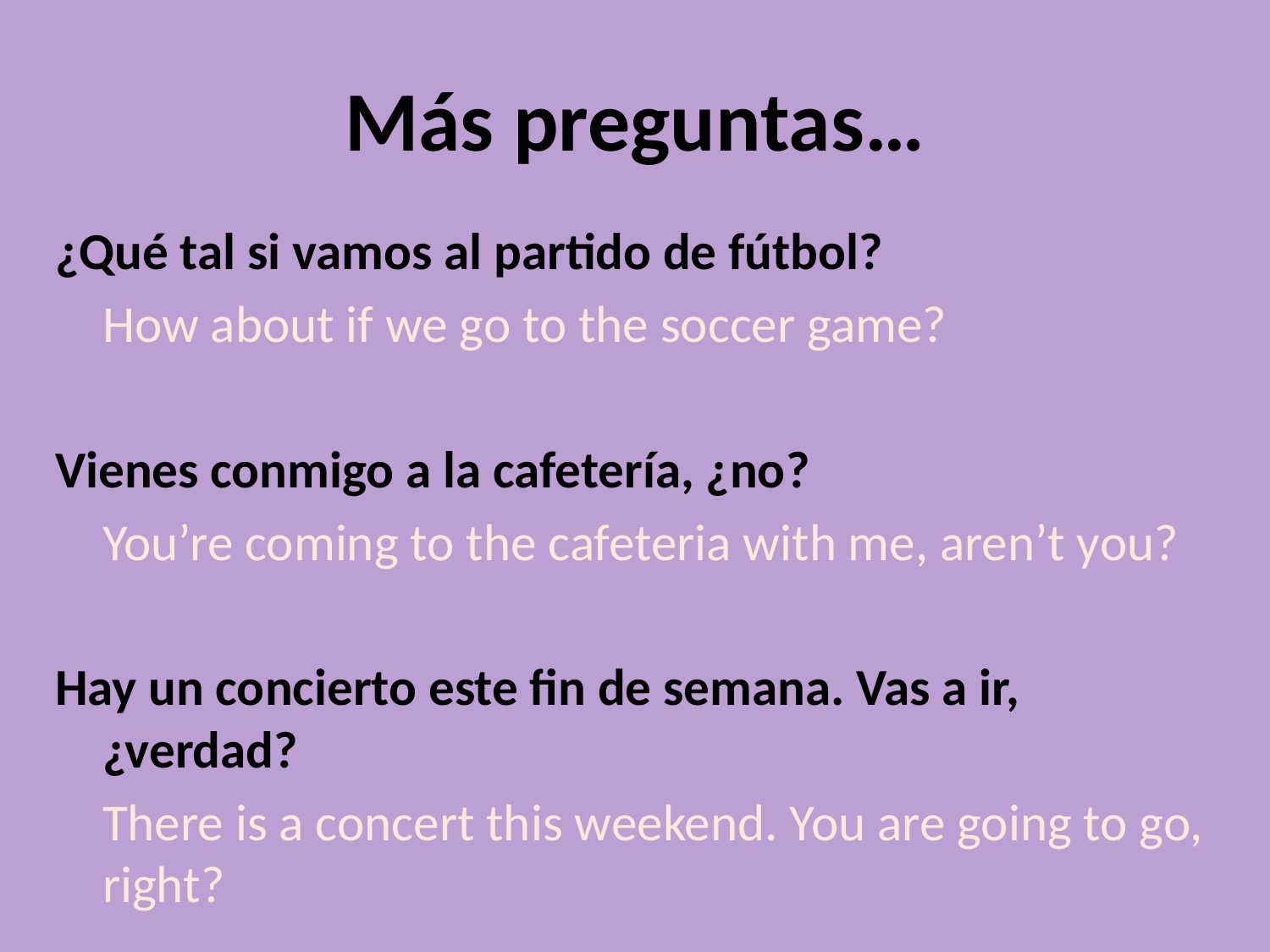

# Más preguntas…
¿Qué tal si vamos al partido de fútbol?
	How about if we go to the soccer game?

Vienes conmigo a la cafetería, ¿no?
	You’re coming to the cafeteria with me, aren’t you?

Hay un concierto este fin de semana. Vas a ir, ¿verdad?
	There is a concert this weekend. You are going to go, right?